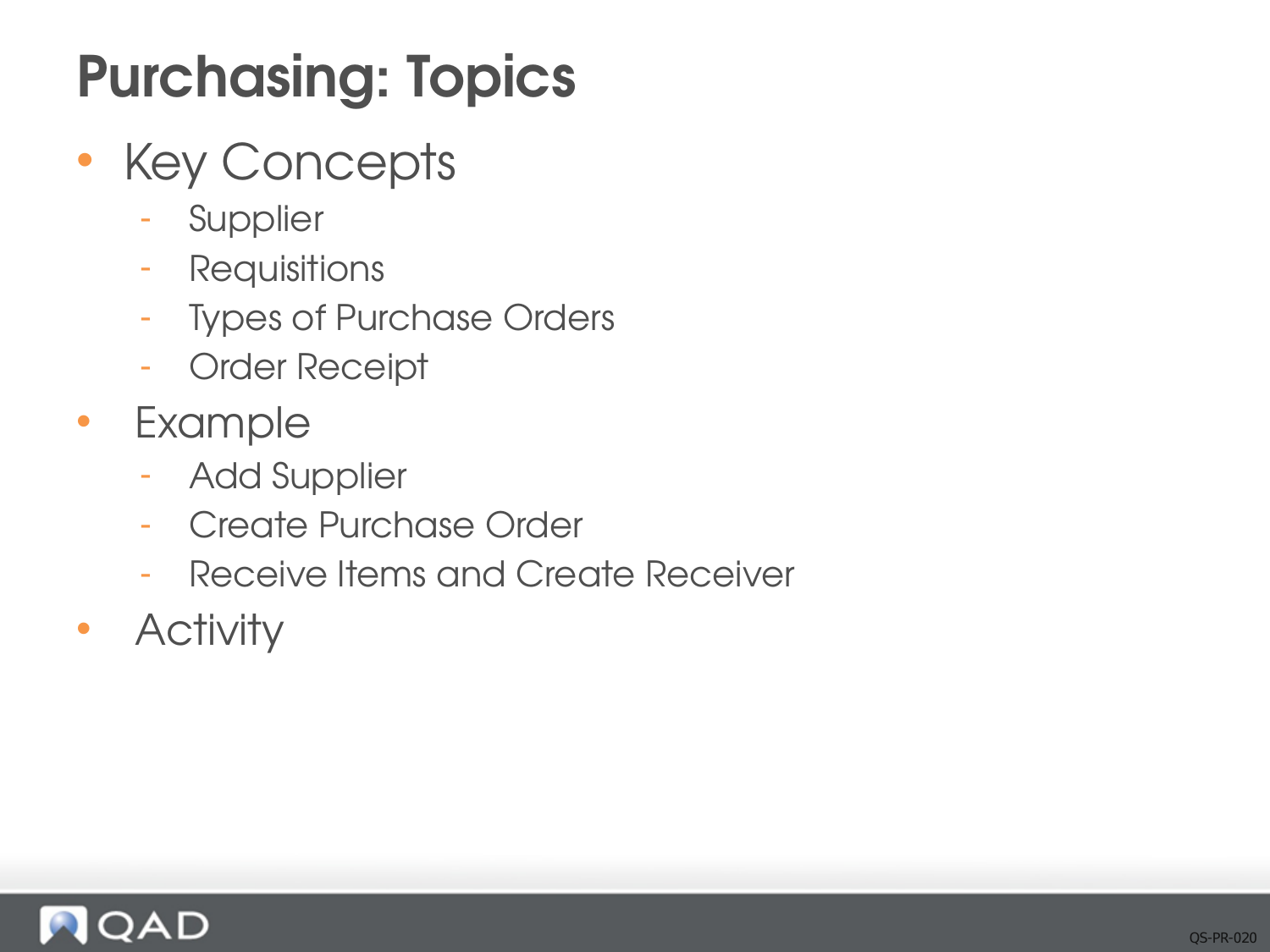

# Purchasing: Topics
Key Concepts
 Supplier
 Requisitions
 Types of Purchase Orders
 Order Receipt
 Example
 Add Supplier
 Create Purchase Order
 Receive Items and Create Receiver
 Activity

QS-PR-020